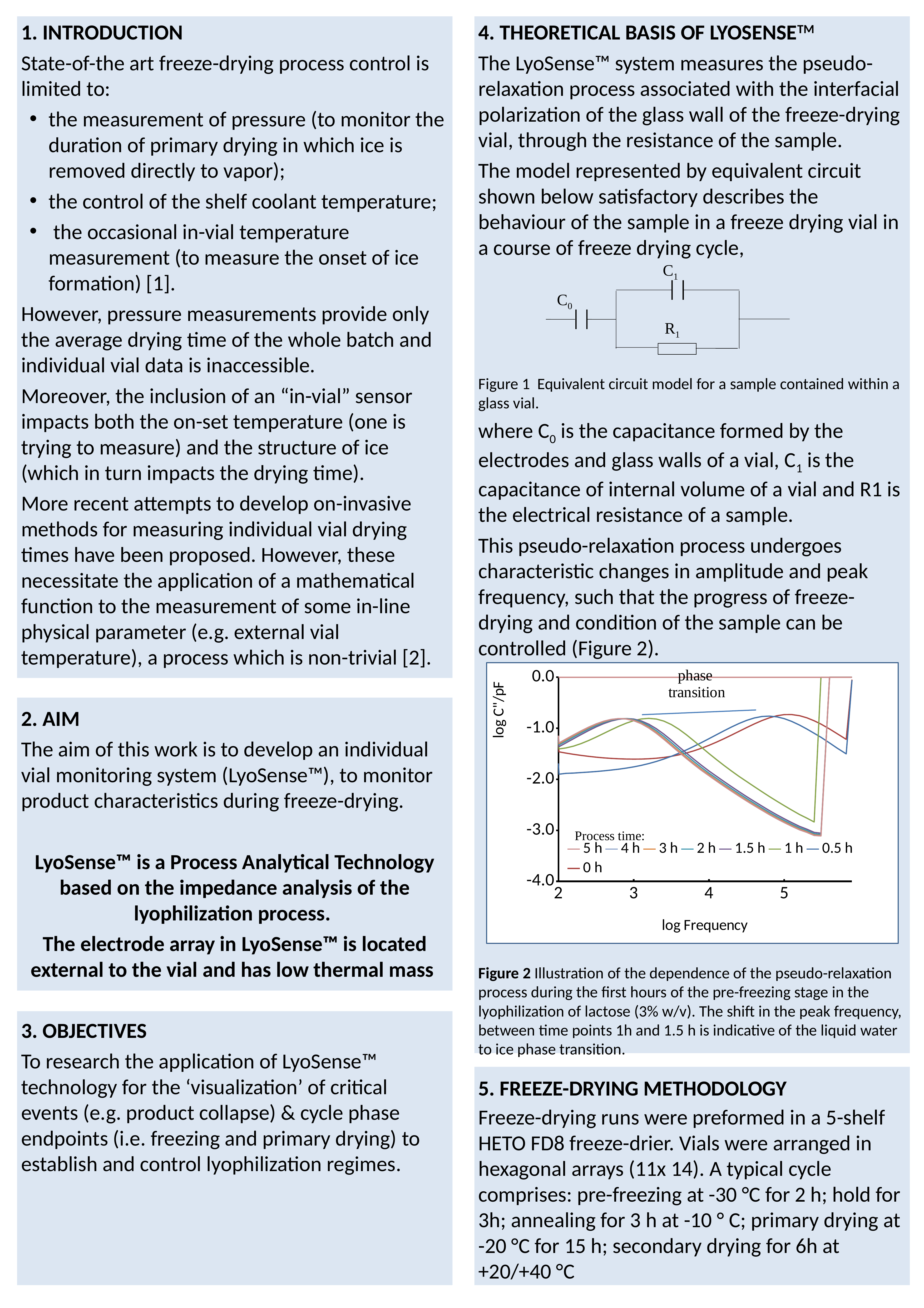

1. INTRODUCTION
State-of-the art freeze-drying process control is limited to:
the measurement of pressure (to monitor the duration of primary drying in which ice is removed directly to vapor);
the control of the shelf coolant temperature;
 the occasional in-vial temperature measurement (to measure the onset of ice formation) [1].
However, pressure measurements provide only the average drying time of the whole batch and individual vial data is inaccessible.
Moreover, the inclusion of an “in-vial” sensor impacts both the on-set temperature (one is trying to measure) and the structure of ice (which in turn impacts the drying time).
More recent attempts to develop on-invasive methods for measuring individual vial drying times have been proposed. However, these necessitate the application of a mathematical function to the measurement of some in-line physical parameter (e.g. external vial temperature), a process which is non-trivial [2].

2. AIM
The aim of this work is to develop an individual vial monitoring system (LyoSense™), to monitor product characteristics during freeze-drying.

LyoSense™ is a Process Analytical Technology based on the impedance analysis of the lyophilization process.
The electrode array in LyoSense™ is located external to the vial and has low thermal mass

3. OBJECTIVES
To research the application of LyoSense™ technology for the ‘visualization’ of critical events (e.g. product collapse) & cycle phase endpoints (i.e. freezing and primary drying) to establish and control lyophilization regimes.

4. THEORETICAL BASIS OF LYOSENSETM
The LyoSense™ system measures the pseudo-relaxation process associated with the interfacial polarization of the glass wall of the freeze-drying vial, through the resistance of the sample.
The model represented by equivalent circuit shown below satisfactory describes the behaviour of the sample in a freeze drying vial in a course of freeze drying cycle,

Figure 1  Equivalent circuit model for a sample contained within a glass vial.
where C0 is the capacitance formed by the electrodes and glass walls of a vial, C1 is the capacitance of internal volume of a vial and R1 is the electrical resistance of a sample.
This pseudo-relaxation process undergoes characteristic changes in amplitude and peak frequency, such that the progress of freeze-drying and condition of the sample can be controlled (Figure 2).

Figure 2 Illustration of the dependence of the pseudo-relaxation process during the first hours of the pre-freezing stage in the lyophilization of lactose (3% w/v). The shift in the peak frequency, between time points 1h and 1.5 h is indicative of the liquid water to ice phase transition.
5. FREEZE-DRYING METHODOLOGY
Freeze-drying runs were preformed in a 5-shelf HETO FD8 freeze-drier. Vials were arranged in hexagonal arrays (11x 14). A typical cycle comprises: pre-freezing at -30 °C for 2 h; hold for 3h; annealing for 3 h at -10 ° C; primary drying at -20 °C for 15 h; secondary drying for 6h at +20/+40 °C
C1

C0

R1

### Chart

| Category | 5 h | 4 h | 3 h | 2 h | 1.5 h | 1 h | 0.5 h | 0 h |
|---|---|---|---|---|---|---|---|---|